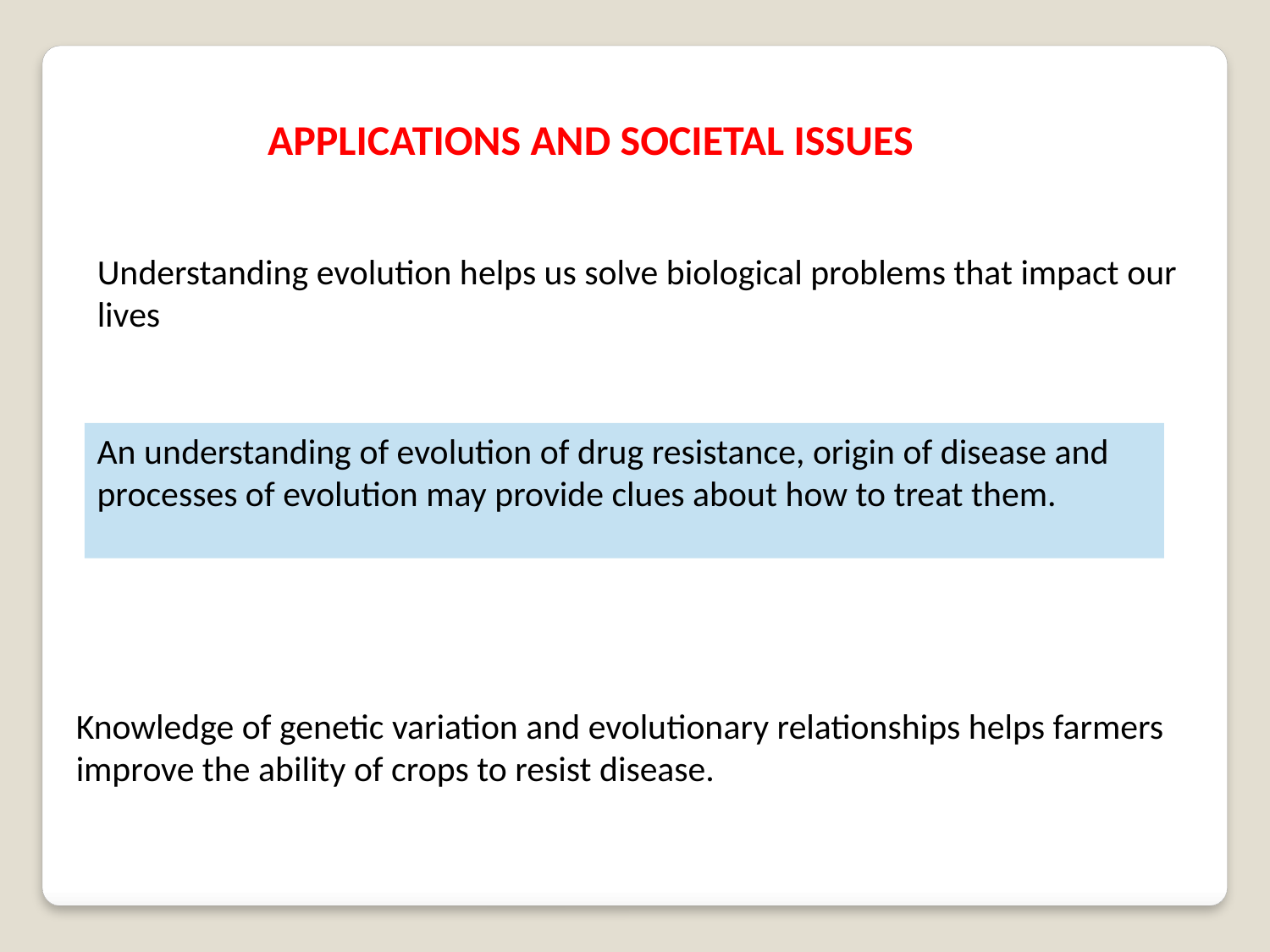

APPLICATIONS AND SOCIETAL ISSUES

Understanding evolution helps us solve biological problems that impact our lives
An understanding of evolution of drug resistance, origin of disease and processes of evolution may provide clues about how to treat them.

Knowledge of genetic variation and evolutionary relationships helps farmers improve the ability of crops to resist disease.